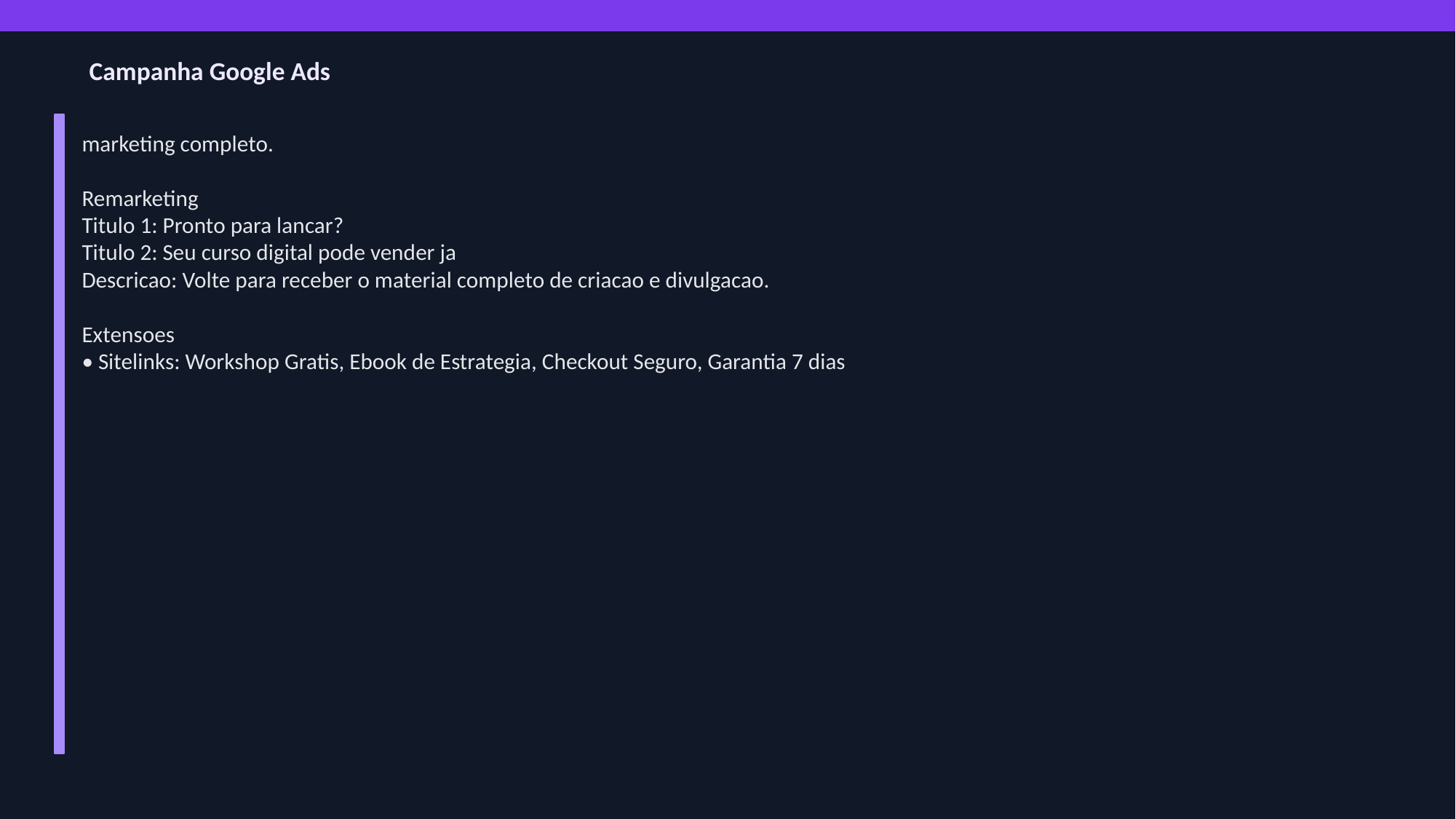

Campanha Google Ads

marketing completo.

Remarketing
Titulo 1: Pronto para lancar?
Titulo 2: Seu curso digital pode vender ja
Descricao: Volte para receber o material completo de criacao e divulgacao.

Extensoes
• Sitelinks: Workshop Gratis, Ebook de Estrategia, Checkout Seguro, Garantia 7 dias